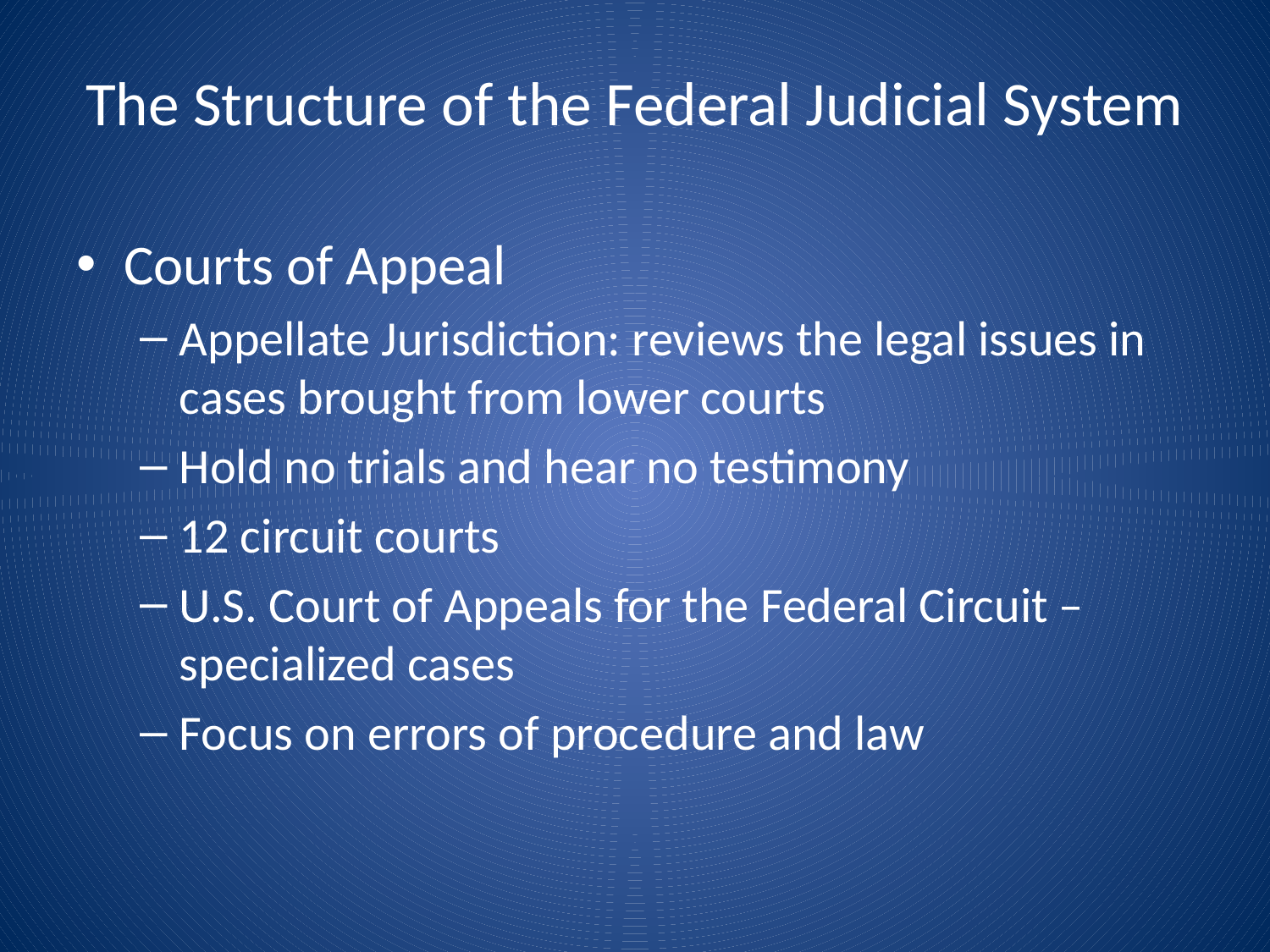

# The Structure of the Federal Judicial System
Courts of Appeal
Appellate Jurisdiction: reviews the legal issues in cases brought from lower courts
Hold no trials and hear no testimony
12 circuit courts
U.S. Court of Appeals for the Federal Circuit – specialized cases
Focus on errors of procedure and law